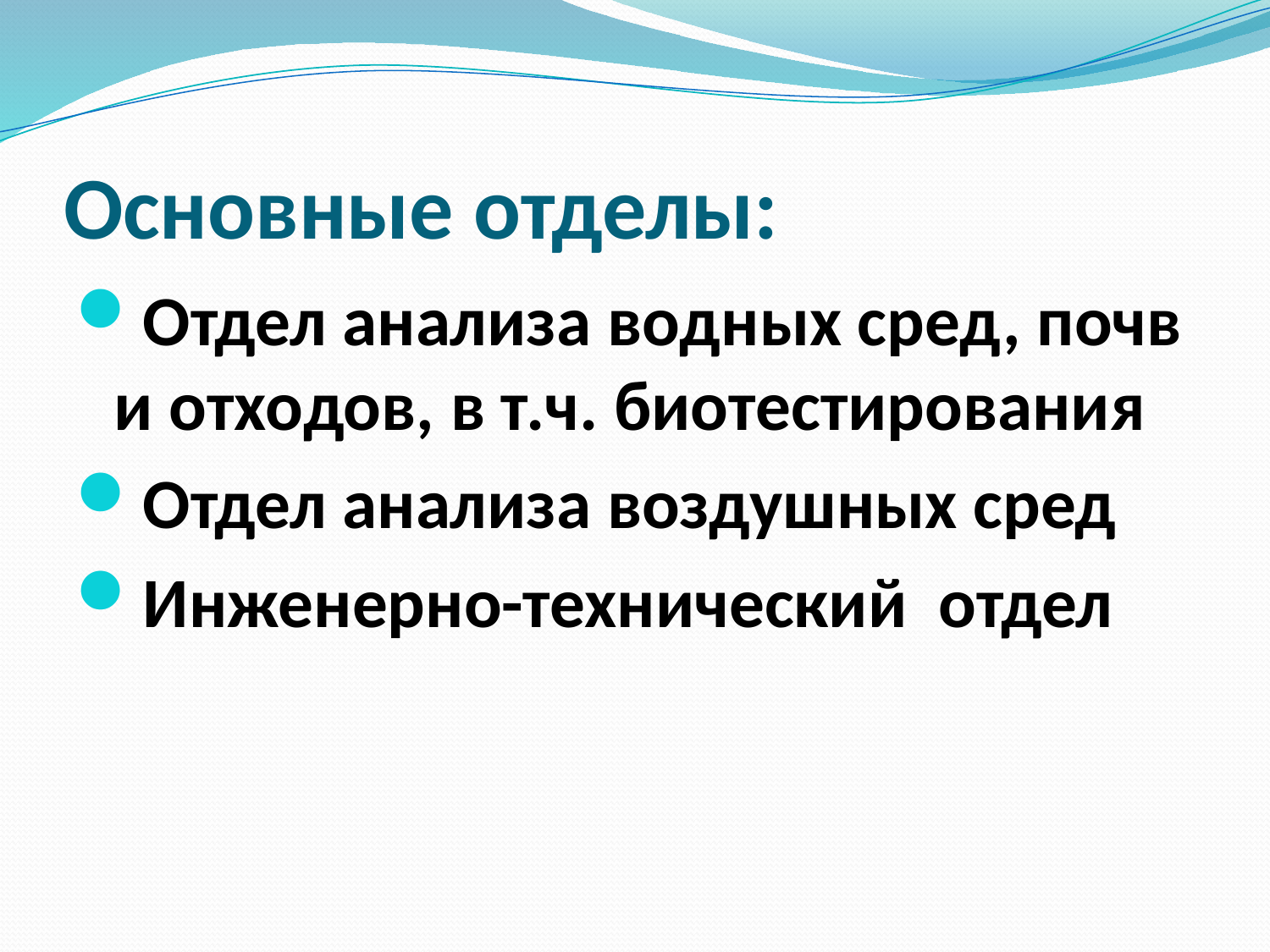

# Основные отделы:
Отдел анализа водных сред, почв и отходов, в т.ч. биотестирования
Отдел анализа воздушных сред
Инженерно-технический  отдел